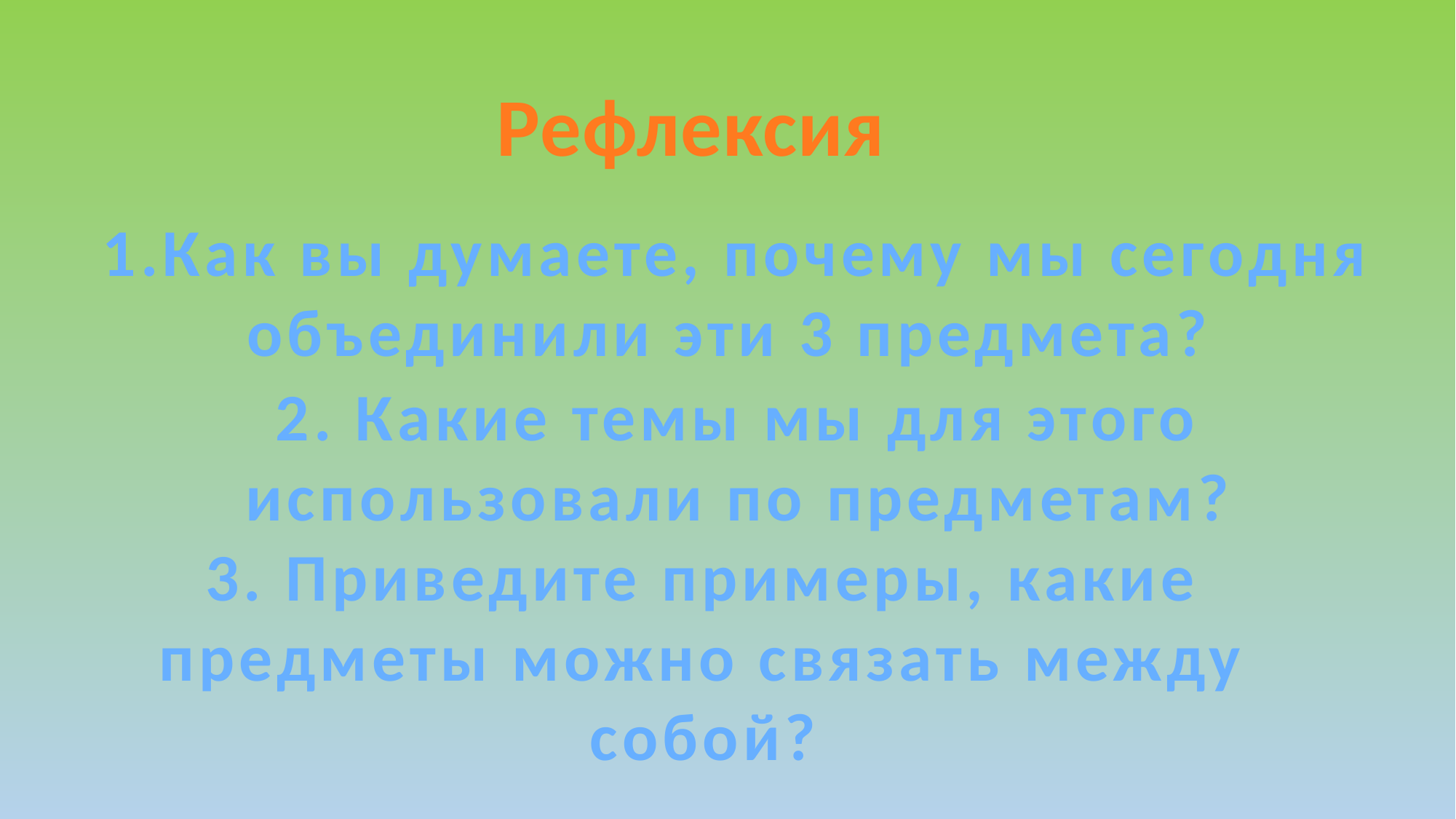

Рефлексия
1.Как вы думаете, почему мы сегодня объединили эти 3 предмета?
2. Какие темы мы для этого использовали по предметам?
3. Приведите примеры, какие предметы можно связать между собой?